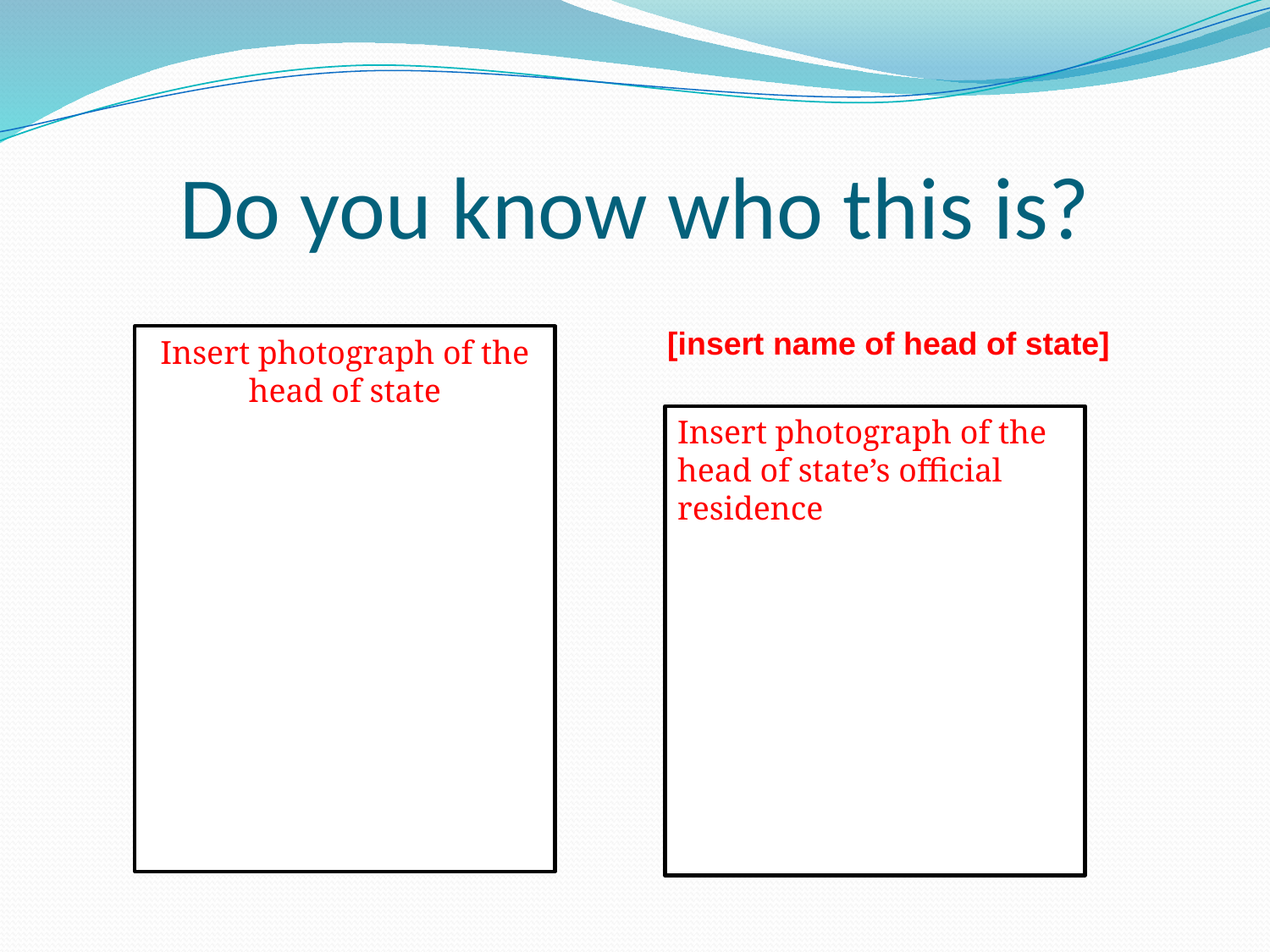

# Do you know who this is?
[insert name of head of state]
Insert photograph of the head of state

Insert photograph of the head of state’s official residence